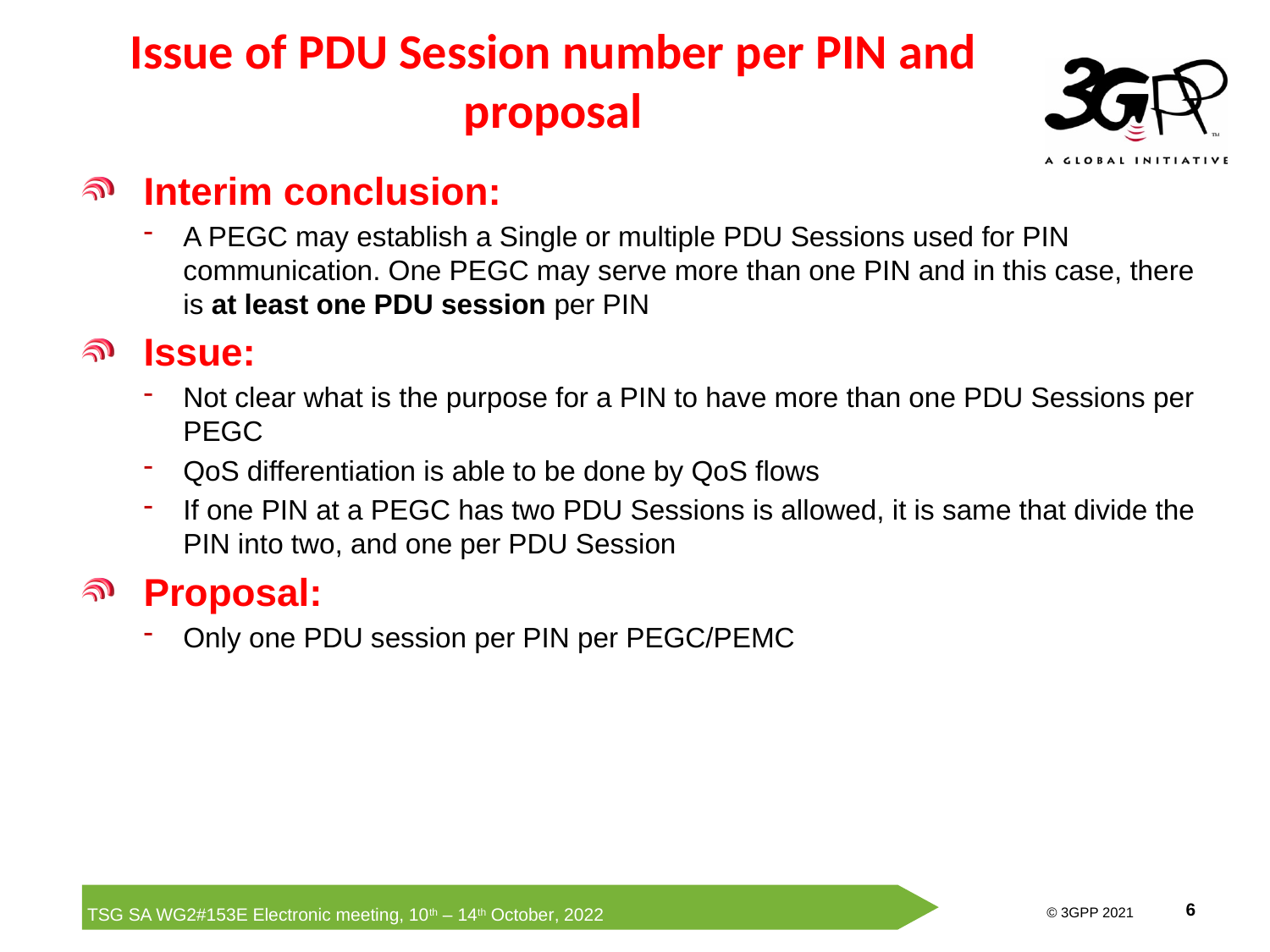

Issue of PDU Session number per PIN and proposal
Interim conclusion:
A PEGC may establish a Single or multiple PDU Sessions used for PIN communication. One PEGC may serve more than one PIN and in this case, there is at least one PDU session per PIN
Issue:
Not clear what is the purpose for a PIN to have more than one PDU Sessions per PEGC
QoS differentiation is able to be done by QoS flows
If one PIN at a PEGC has two PDU Sessions is allowed, it is same that divide the PIN into two, and one per PDU Session
Proposal:
Only one PDU session per PIN per PEGC/PEMC